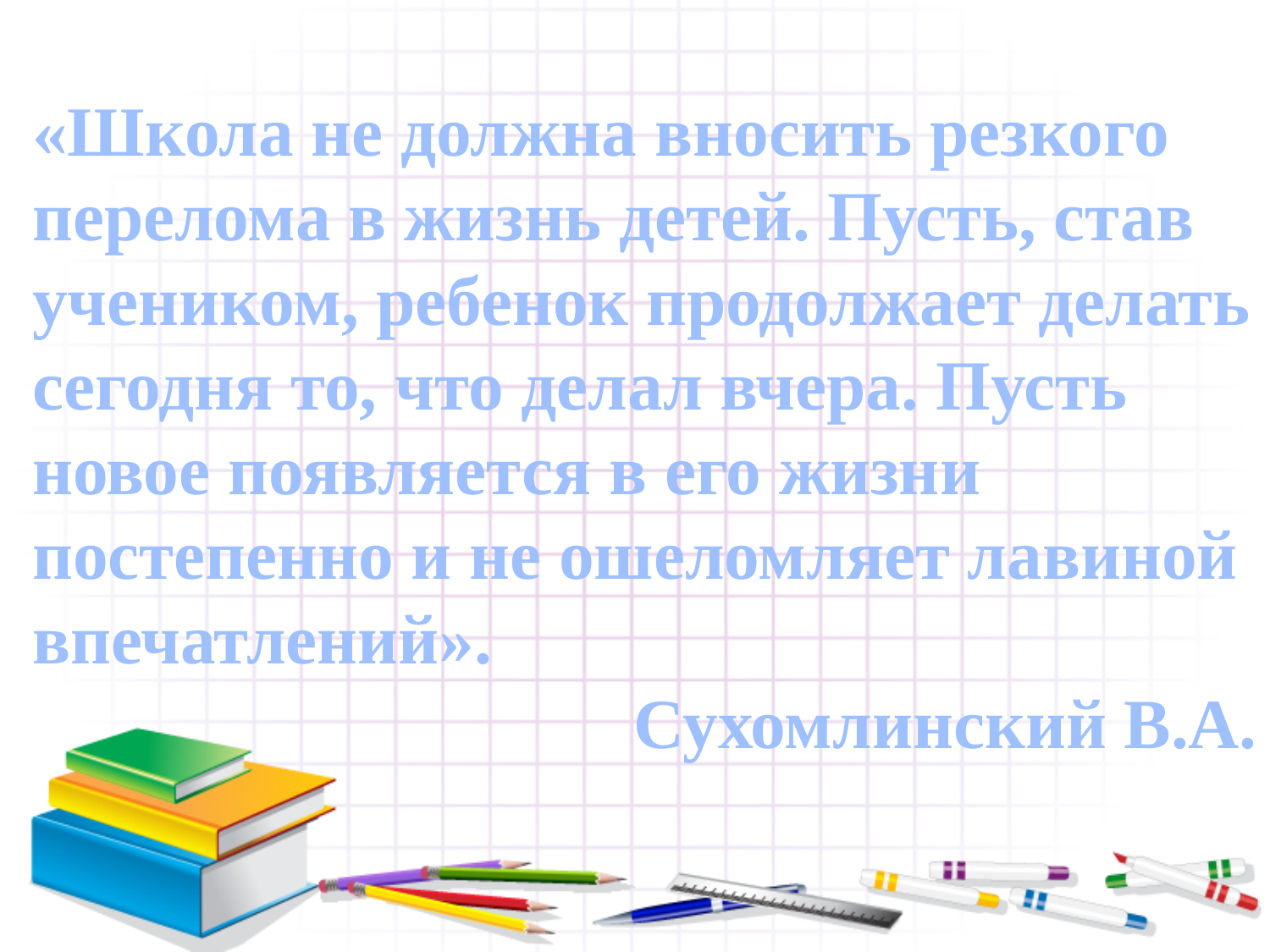

«Школа не должна вносить резкого перелома в жизнь детей. Пусть, став учеником, ребенок продолжает делать сегодня то, что делал вчера. Пусть новое появляется в его жизни постепенно и не ошеломляет лавиной впечатлений».
Сухомлинский В.А.